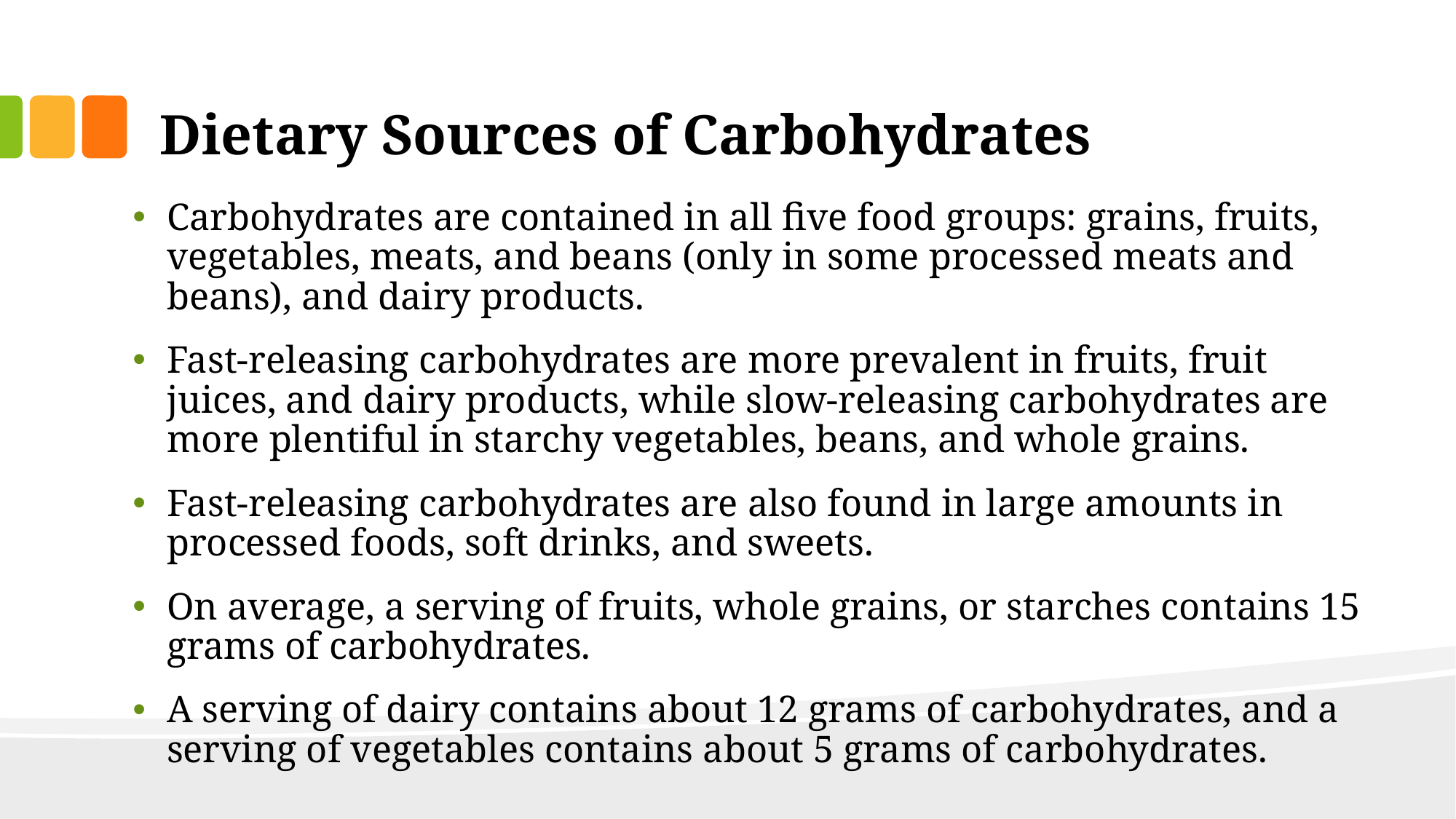

# Dietary Sources of Carbohydrates
Carbohydrates are contained in all five food groups: grains, fruits, vegetables, meats, and beans (only in some processed meats and beans), and dairy products.
Fast-releasing carbohydrates are more prevalent in fruits, fruit juices, and dairy products, while slow-releasing carbohydrates are more plentiful in starchy vegetables, beans, and whole grains.
Fast-releasing carbohydrates are also found in large amounts in processed foods, soft drinks, and sweets.
On average, a serving of fruits, whole grains, or starches contains 15 grams of carbohydrates.
A serving of dairy contains about 12 grams of carbohydrates, and a serving of vegetables contains about 5 grams of carbohydrates.